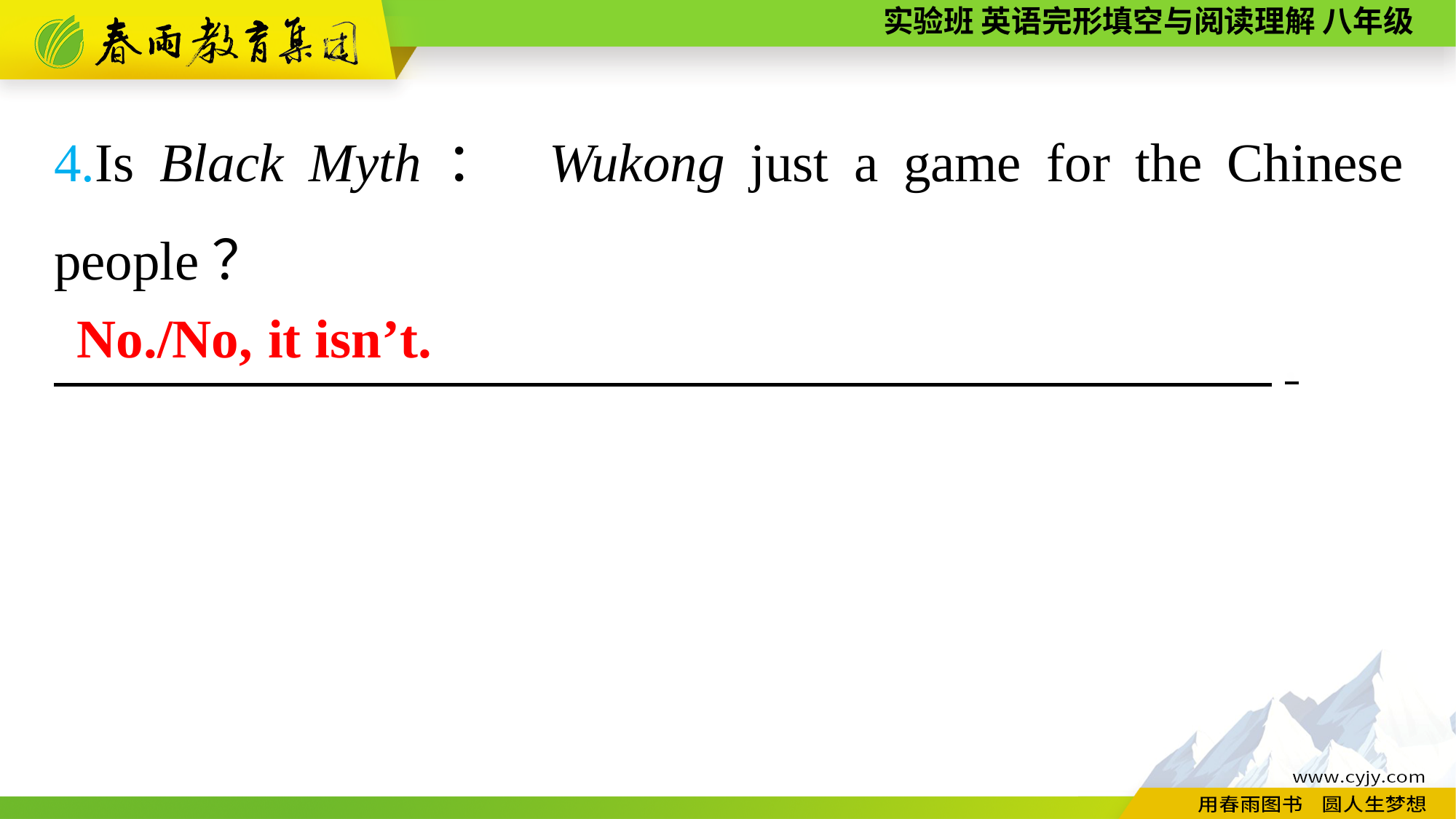

4.Is Black Myth： Wukong just a game for the Chinese people？
　　　　　                                                                         　,
No./No, it isn’t.